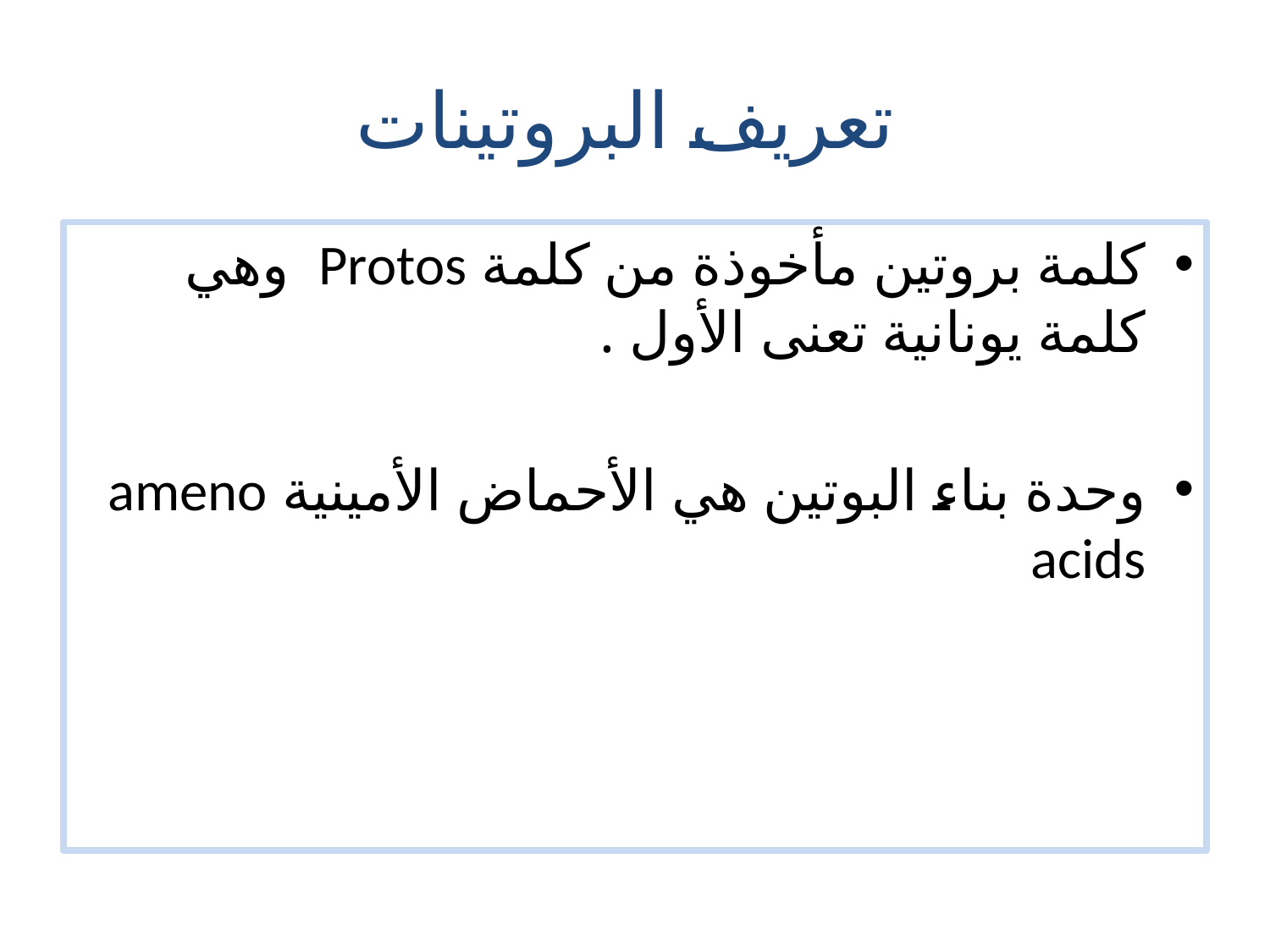

# تعريف البروتينات
كلمة بروتين مأخوذة من كلمة Protos  وهي كلمة يونانية تعنى الأول .

وحدة بناء البوتين هي الأحماض الأمينية ameno acids